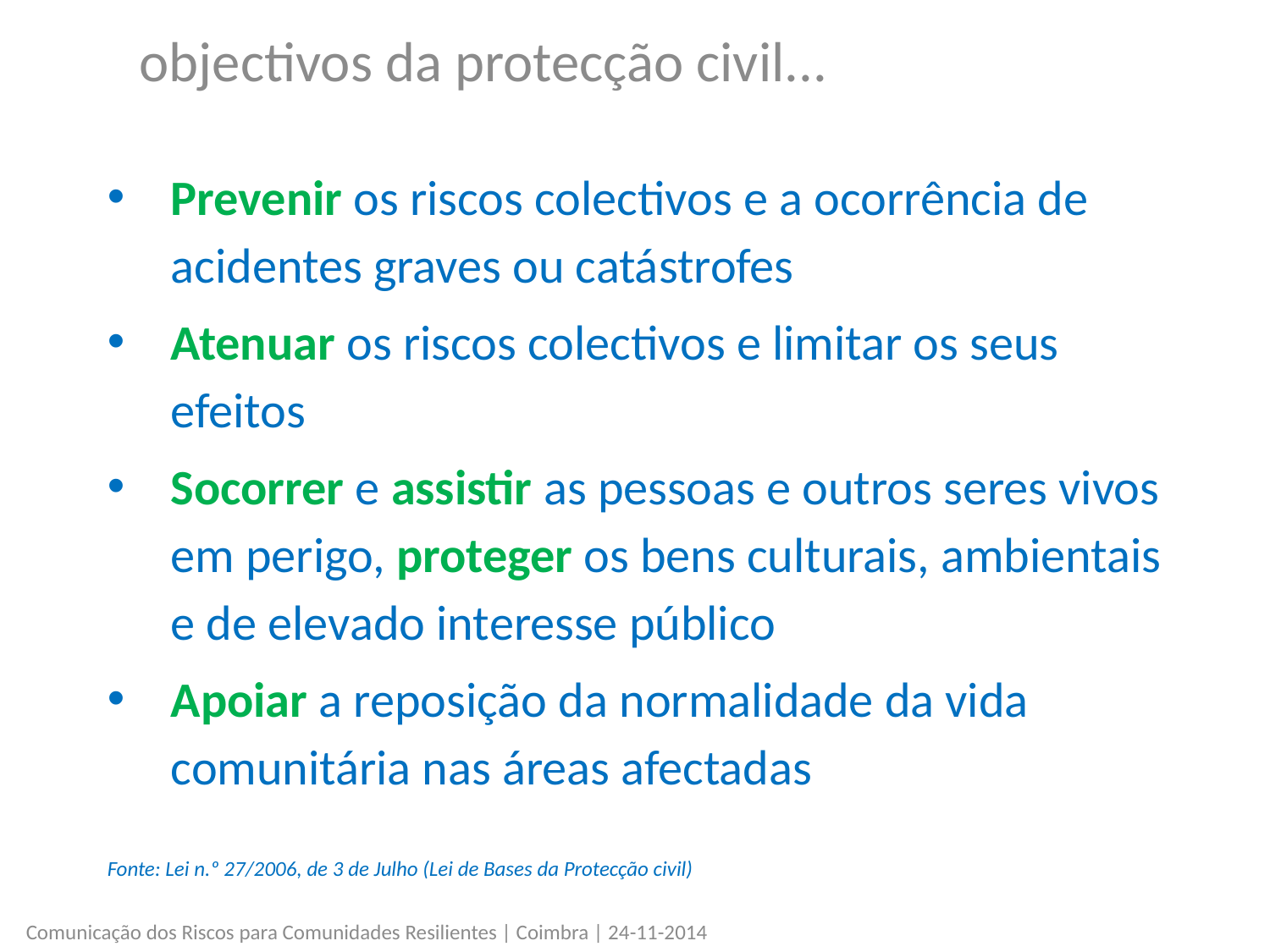

objectivos da protecção civil...

Prevenir os riscos colectivos e a ocorrência de acidentes graves ou catástrofes
Atenuar os riscos colectivos e limitar os seus efeitos
Socorrer e assistir as pessoas e outros seres vivos em perigo, proteger os bens culturais, ambientais e de elevado interesse público
Apoiar a reposição da normalidade da vida comunitária nas áreas afectadas
Fonte: Lei n.º 27/2006, de 3 de Julho (Lei de Bases da Protecção civil)
Comunicação dos Riscos para Comunidades Resilientes | Coimbra | 24-11-2014